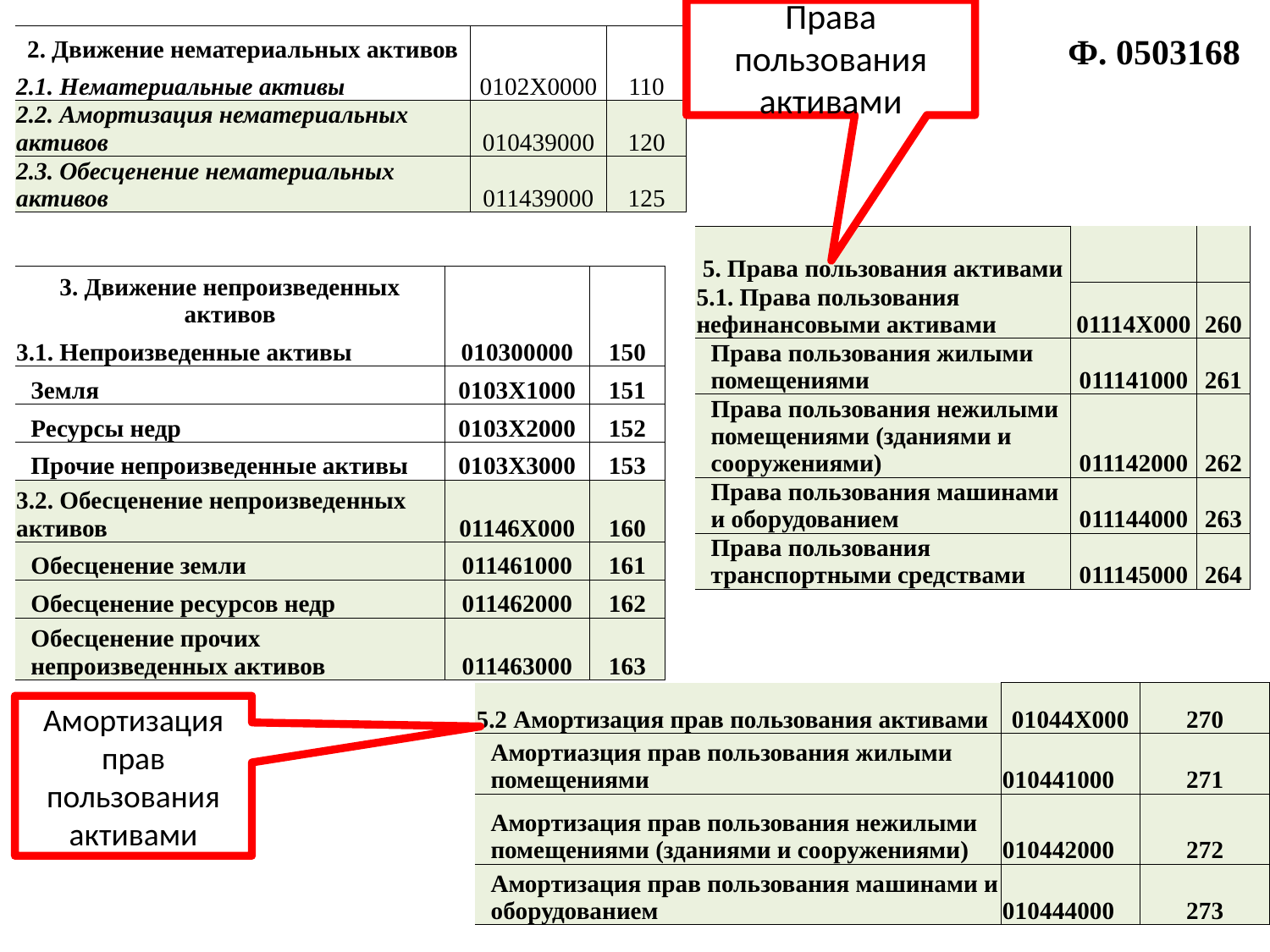

Права пользования активами
Ф. 0503168
| 2. Движение нематериальных активов | 0102Х0000 | 110 |
| --- | --- | --- |
| 2.1. Нематериальные активы |  |  |
| 2.2. Амортизация нематериальных активов | 010439000 | 120 |
| 2.3. Обесценение нематериальных активов | 011439000 | 125 |
| 5. Права пользования активами |  |  |
| --- | --- | --- |
| 5.1. Права пользования нефинансовыми активами | 01114Х000 | 260 |
| Права пользования жилыми помещениями | 011141000 | 261 |
| Права пользования нежилыми помещениями (зданиями и сооружениями) | 011142000 | 262 |
| Права пользования машинами и оборудованием | 011144000 | 263 |
| Права пользования транспортными средствами | 011145000 | 264 |
| 3. Движение непроизведенных активов | 010300000 | 150 |
| --- | --- | --- |
| 3.1. Непроизведенные активы |  |  |
| Земля | 0103Х1000 | 151 |
| Ресурсы недр | 0103Х2000 | 152 |
| Прочие непроизведенные активы | 0103Х3000 | 153 |
| 3.2. Обесценение непроизведенных активов | 01146Х000 | 160 |
| Обесценение земли | 011461000 | 161 |
| Обесценение ресурсов недр | 011462000 | 162 |
| Обесценение прочих непроизведенных активов | 011463000 | 163 |
| 5.2 Амортизация прав пользования активами | 01044Х000 | 270 |
| --- | --- | --- |
| Амортиазция прав пользования жилыми помещениями | 010441000 | 271 |
| Амортизация прав пользования нежилыми помещениями (зданиями и сооружениями) | 010442000 | 272 |
| Амортизация прав пользования машинами и оборудованием | 010444000 | 273 |
Амортизация прав пользования активами